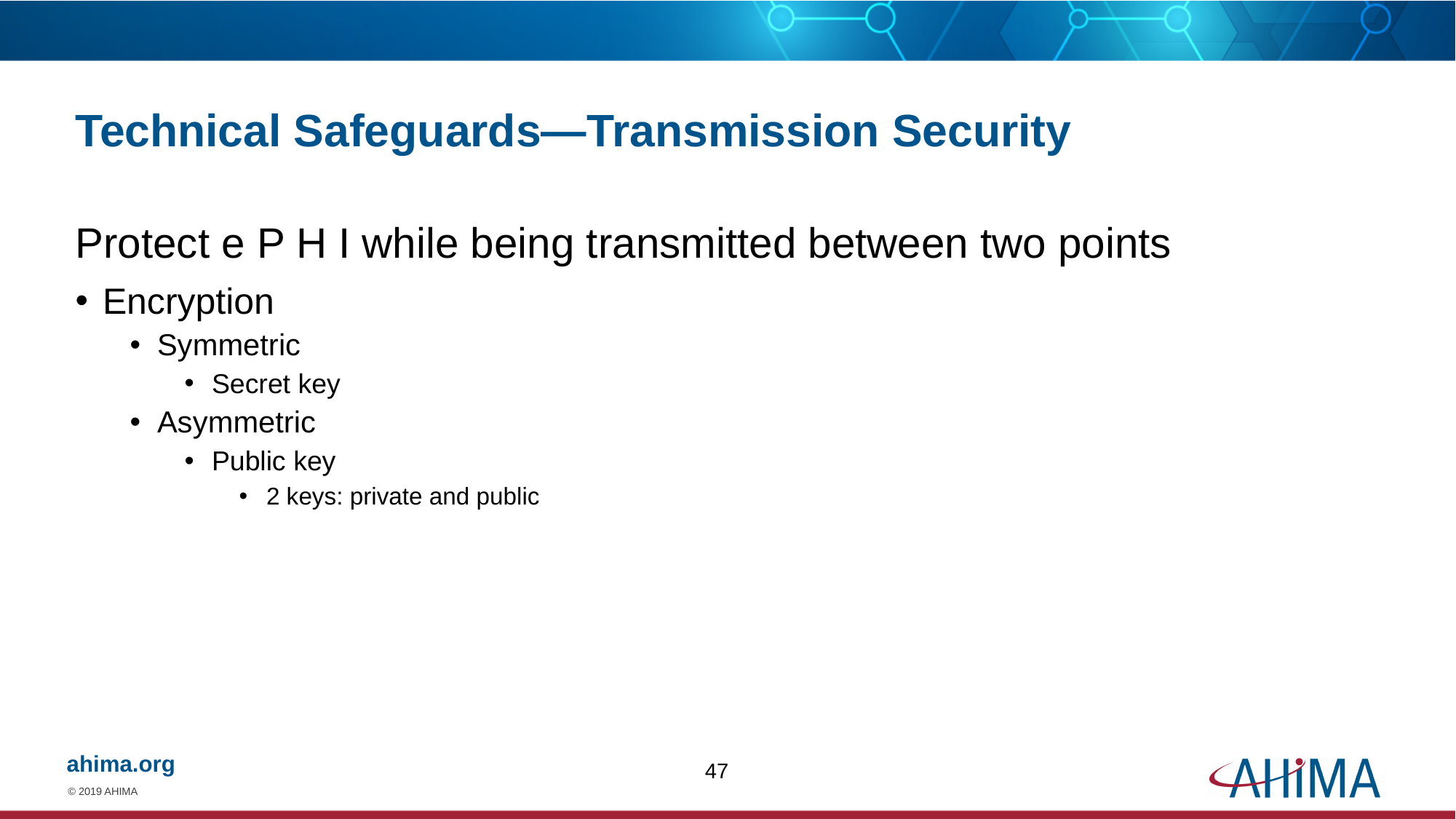

# Technical Safeguards—Transmission Security
Protect e P H I while being transmitted between two points
Encryption
Symmetric
Secret key
Asymmetric
Public key
2 keys: private and public